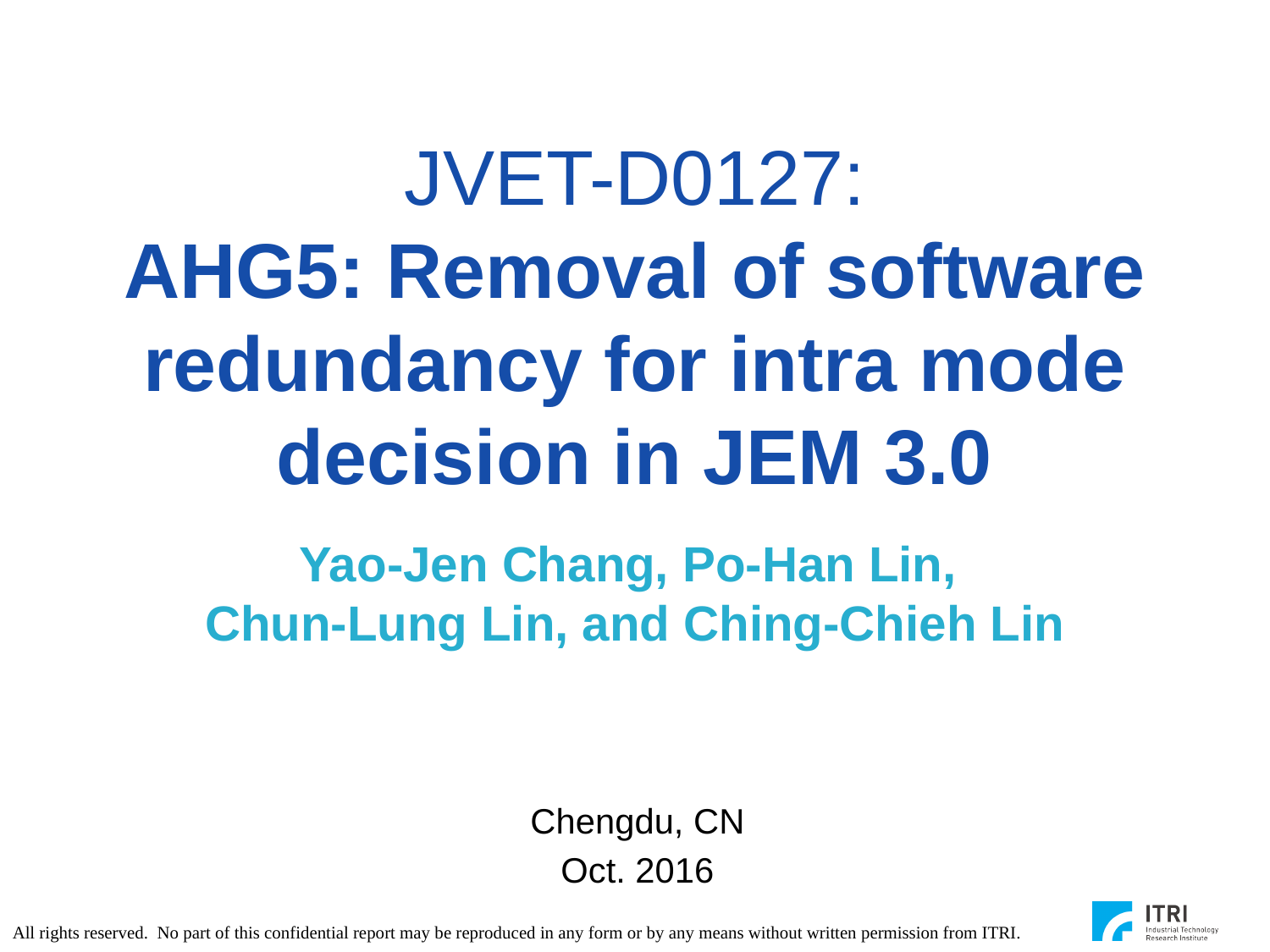

# JVET-D0127: AHG5: Removal of software redundancy for intra mode decision in JEM 3.0
Yao-Jen Chang, Po-Han Lin,
Chun-Lung Lin, and Ching-Chieh Lin
Chengdu, CN
Oct. 2016